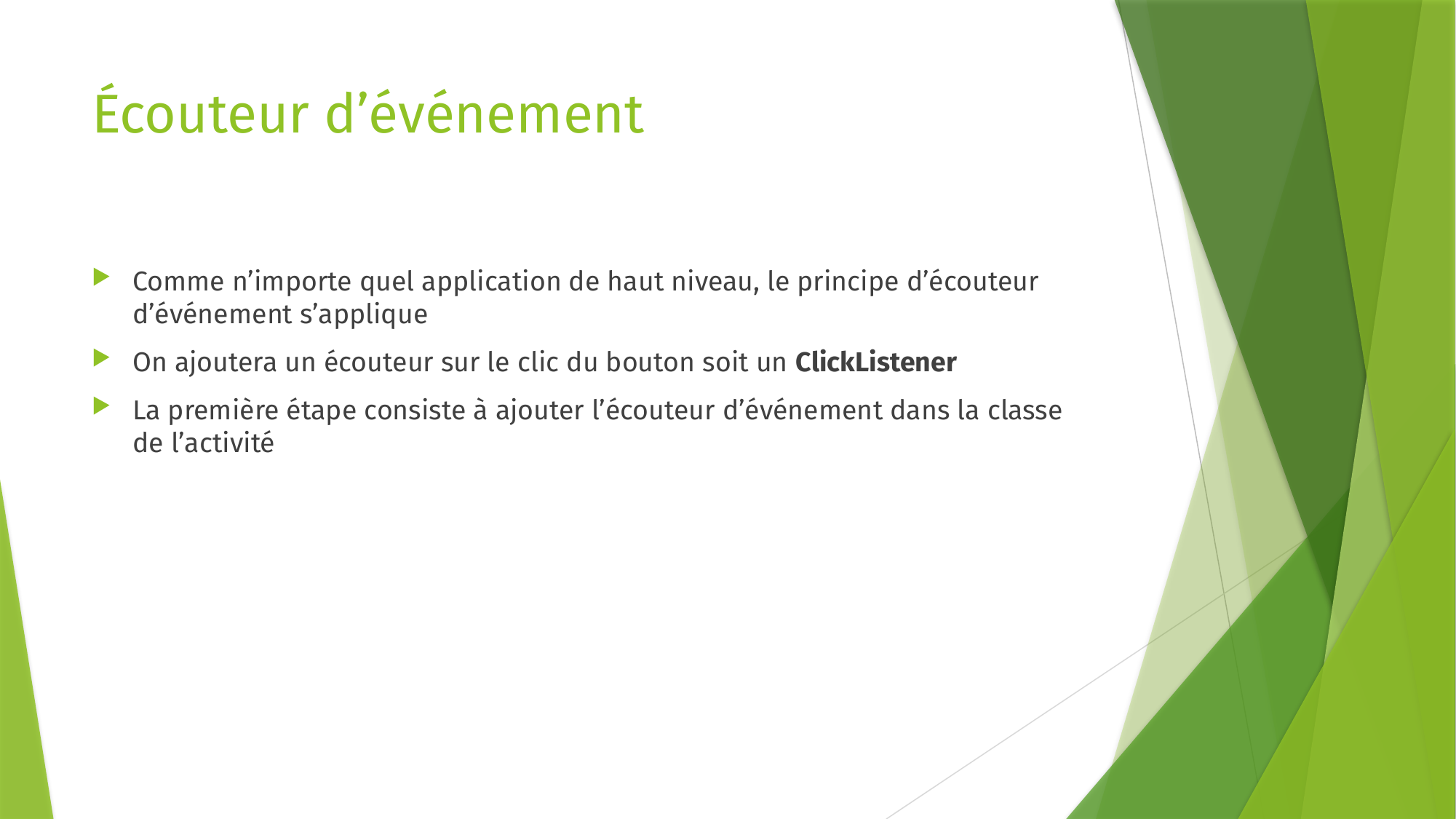

# Écouteur d’événement
Comme n’importe quel application de haut niveau, le principe d’écouteur d’événement s’applique
On ajoutera un écouteur sur le clic du bouton soit un ClickListener
La première étape consiste à ajouter l’écouteur d’événement dans la classe de l’activité